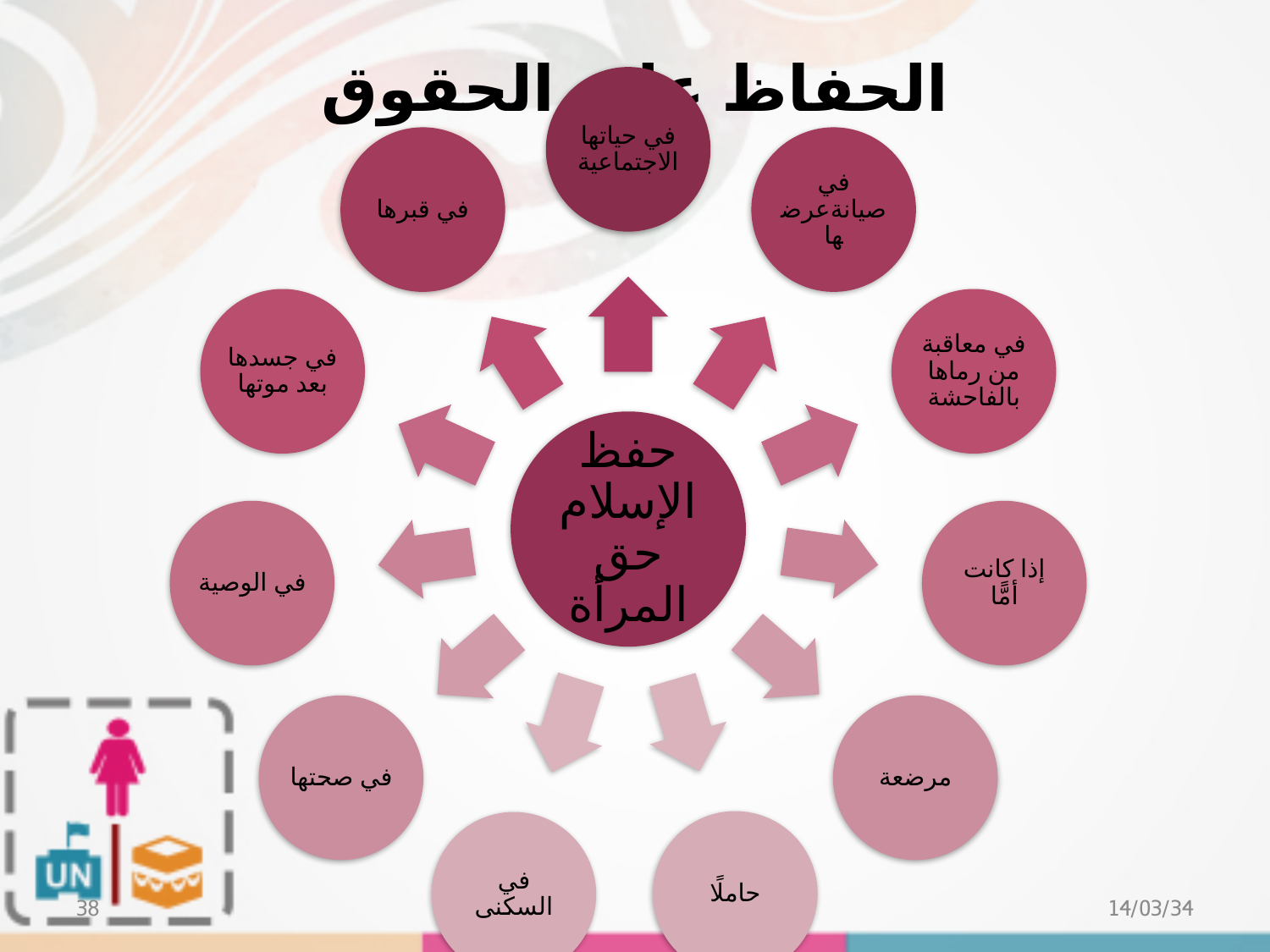

# الحفاظ على الحقوق
حفظ الإسلام حق المرأة

في حياتها الاجتماعية

في صيانةعرضها

في معاقبة من رماها بالفاحشة

إذا كانت أمًّا

مرضعة

حاملًا

في السكنى

في صحتها

في الوصية

في جسدها بعد موتها

في قبرها

38
14/03/34